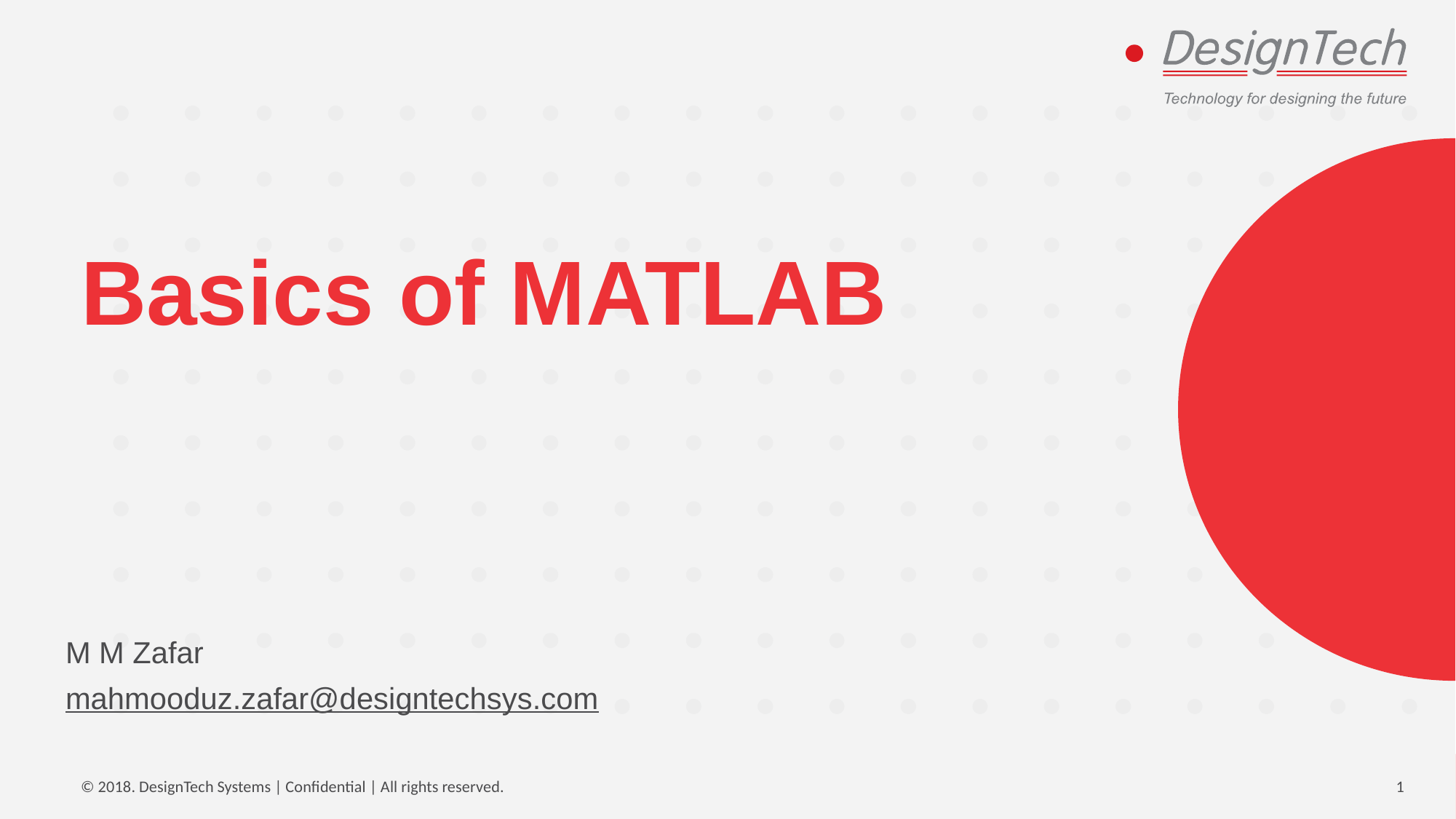

# Basics of MATLAB
M M Zafar
mahmooduz.zafar@designtechsys.com
© 2018. DesignTech Systems | Confidential | All rights reserved.
1